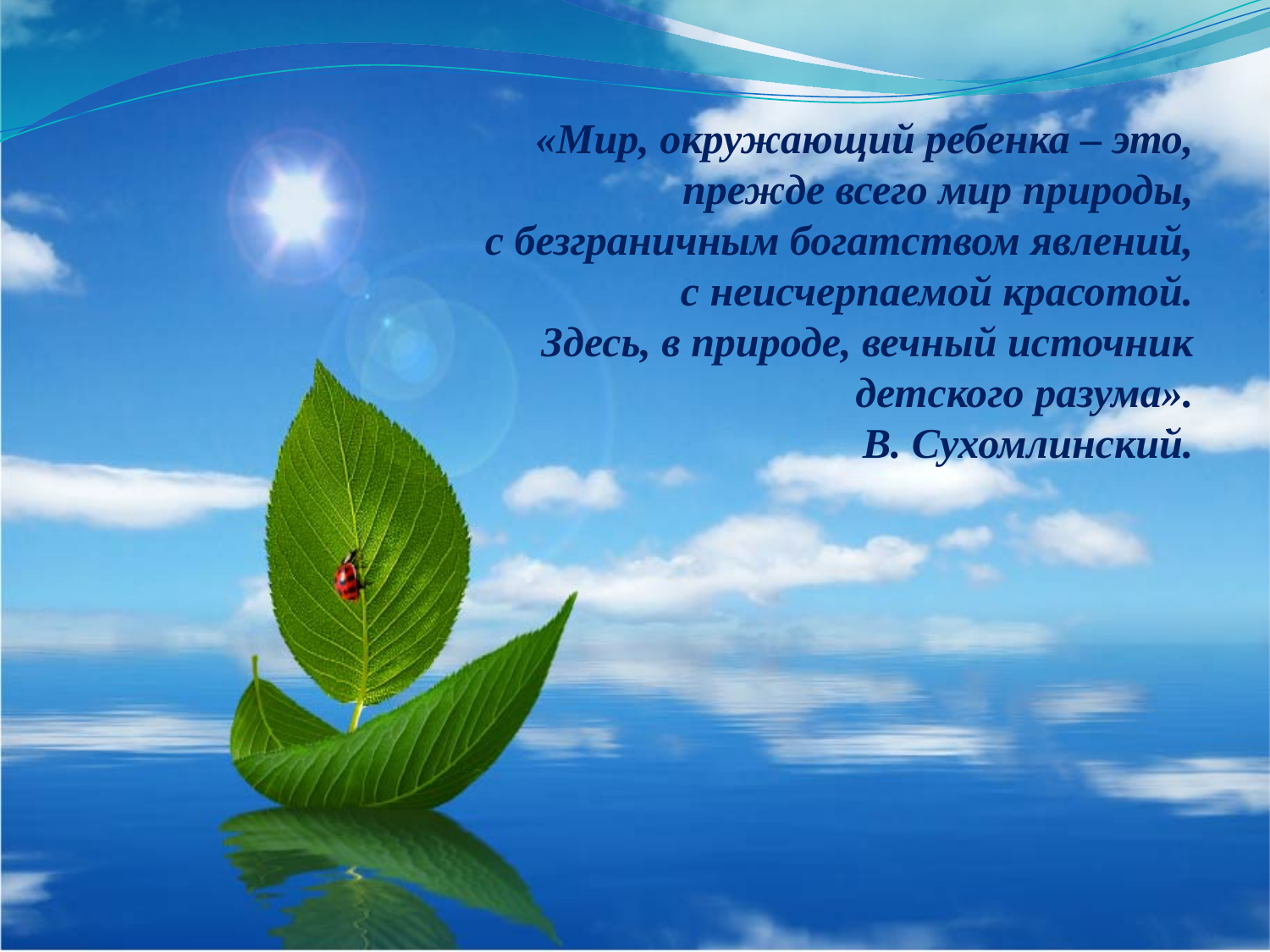

#
«Мир, окружающий ребенка – это, прежде всего мир природы,
с безграничным богатством явлений,
с неисчерпаемой красотой.
Здесь, в природе, вечный источник детского разума».
     В. Сухомлинский.